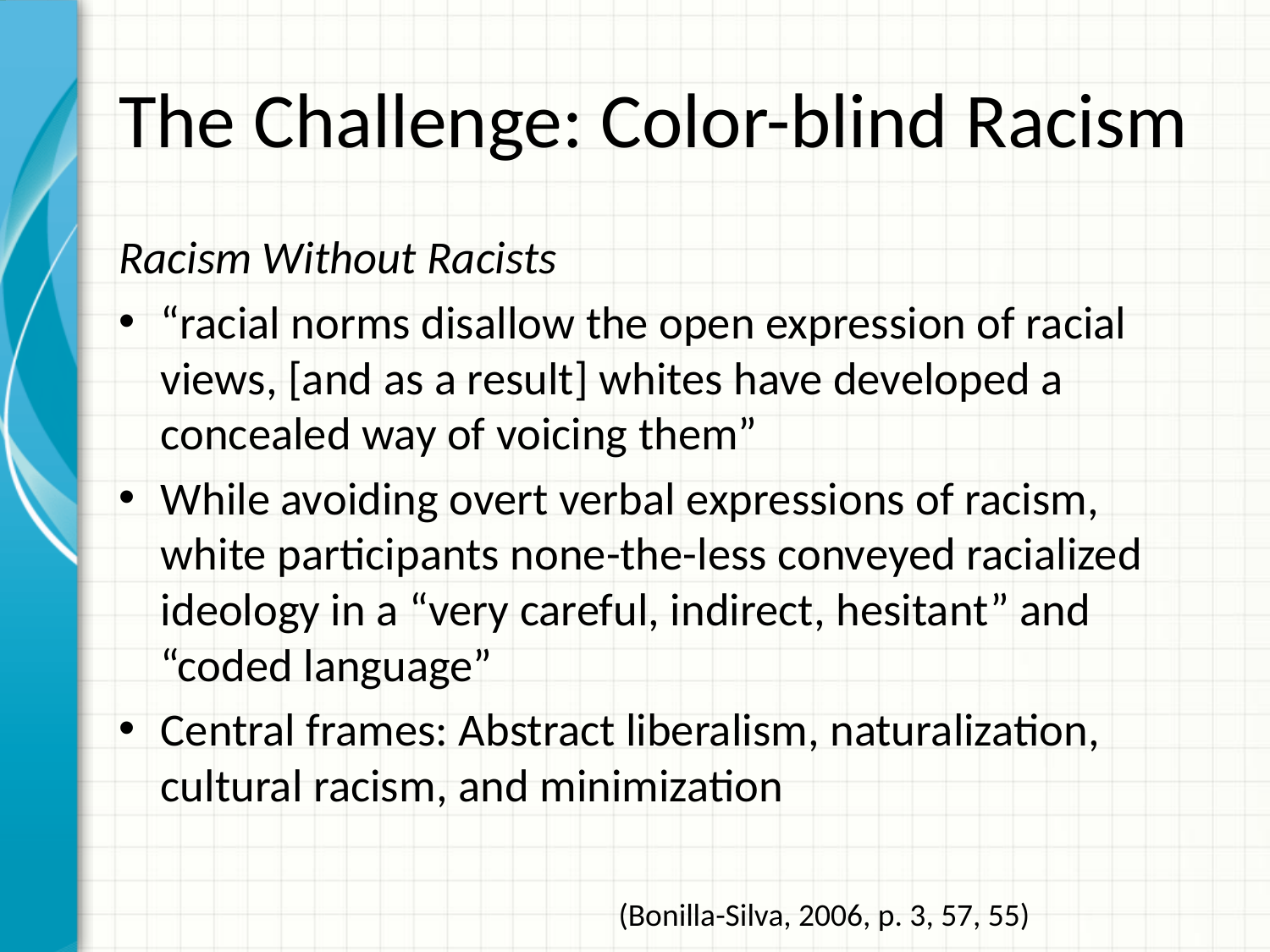

# The Challenge: Color-blind Racism
Racism Without Racists
“racial norms disallow the open expression of racial views, [and as a result] whites have developed a concealed way of voicing them”
While avoiding overt verbal expressions of racism, white participants none-the-less conveyed racialized ideology in a “very careful, indirect, hesitant” and “coded language”
Central frames: Abstract liberalism, naturalization, cultural racism, and minimization
(Bonilla-Silva, 2006, p. 3, 57, 55)